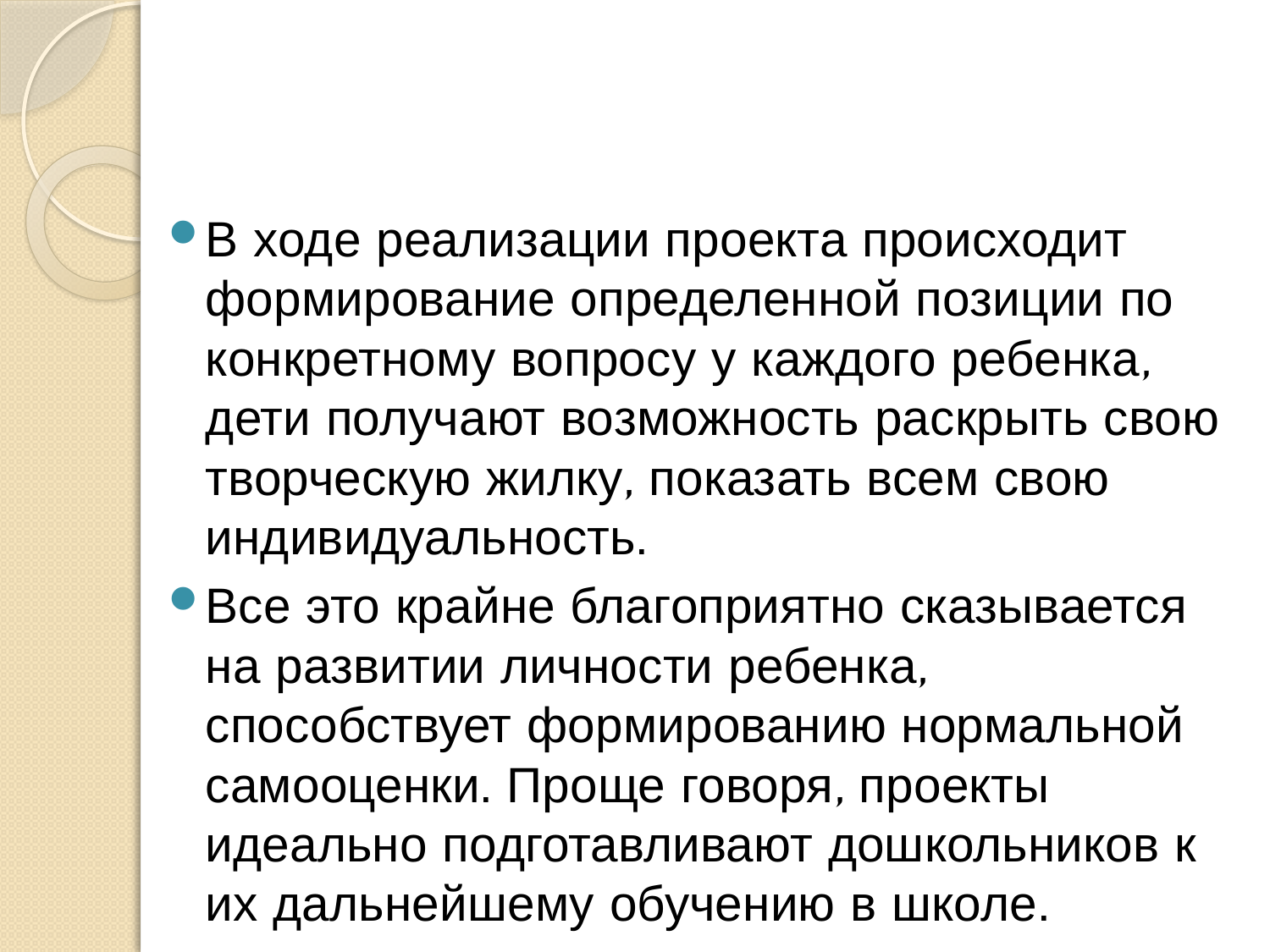

#
В ходе реализации проекта происходит формирование определенной позиции по конкретному вопросу у каждого ребенка, дети получают возможность раскрыть свою творческую жилку, показать всем свою индивидуальность.
Все это крайне благоприятно сказывается на развитии личности ребенка, способствует формированию нормальной самооценки. Проще говоря, проекты идеально подготавливают дошкольников к их дальнейшему обучению в школе.